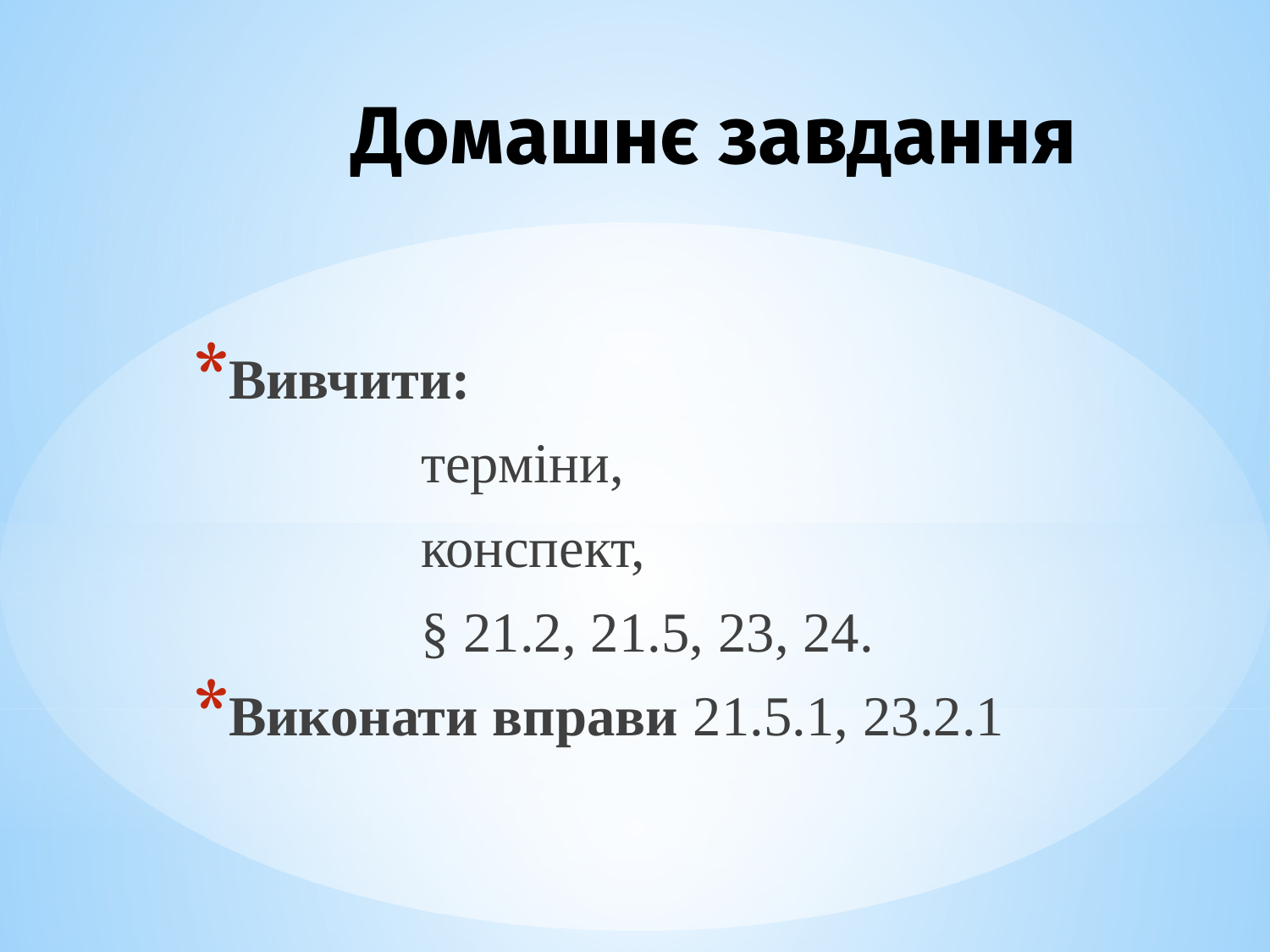

# Домашнє завдання
Вивчити:
                терміни,
                конспект,
                § 21.2, 21.5, 23, 24.
Виконати вправи 21.5.1, 23.2.1